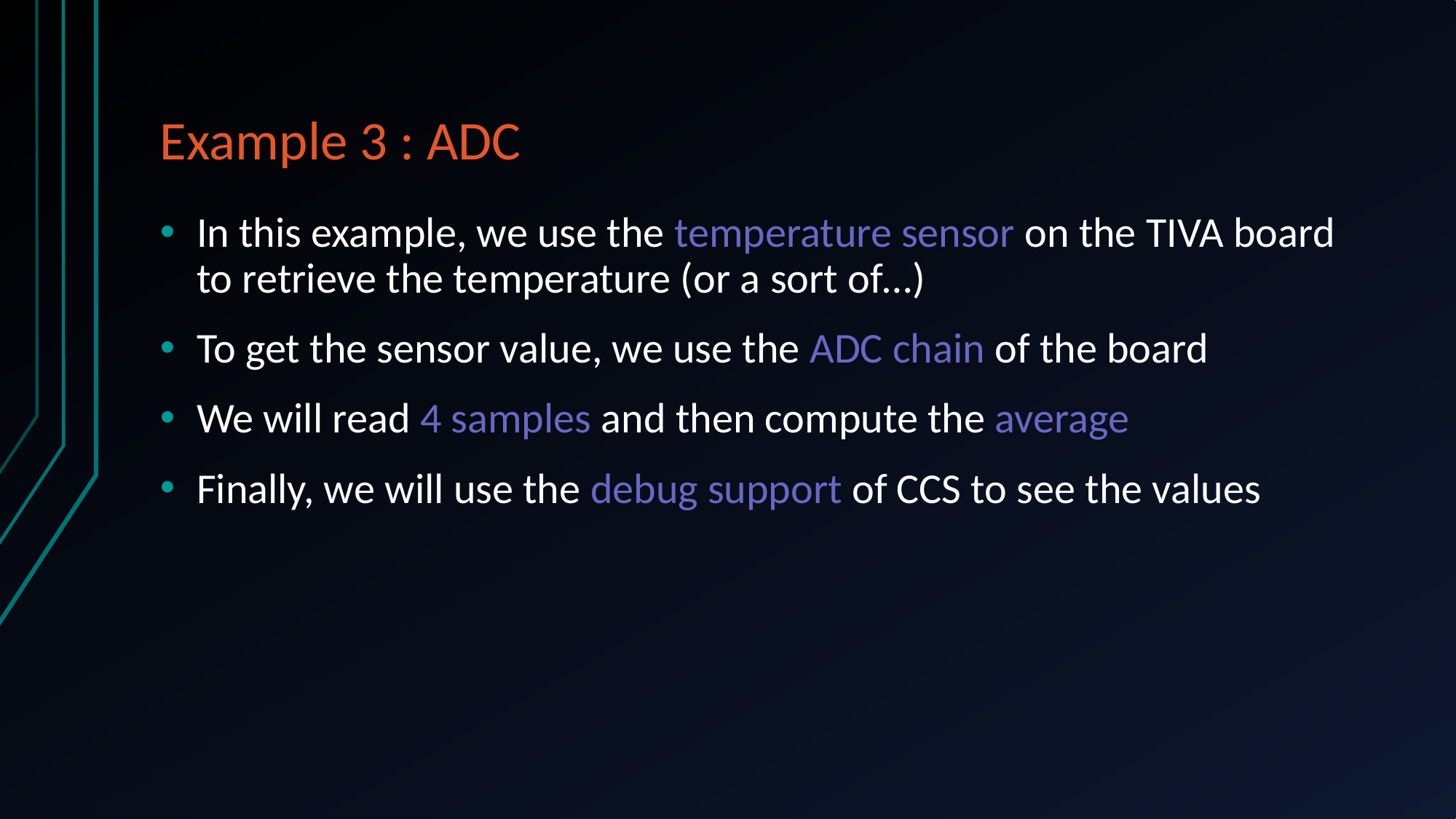

# Example 3 : ADC
In this example, we use the temperature sensor on the TIVA board to retrieve the temperature (or a sort of…)
To get the sensor value, we use the ADC chain of the board
We will read 4 samples and then compute the average
Finally, we will use the debug support of CCS to see the values